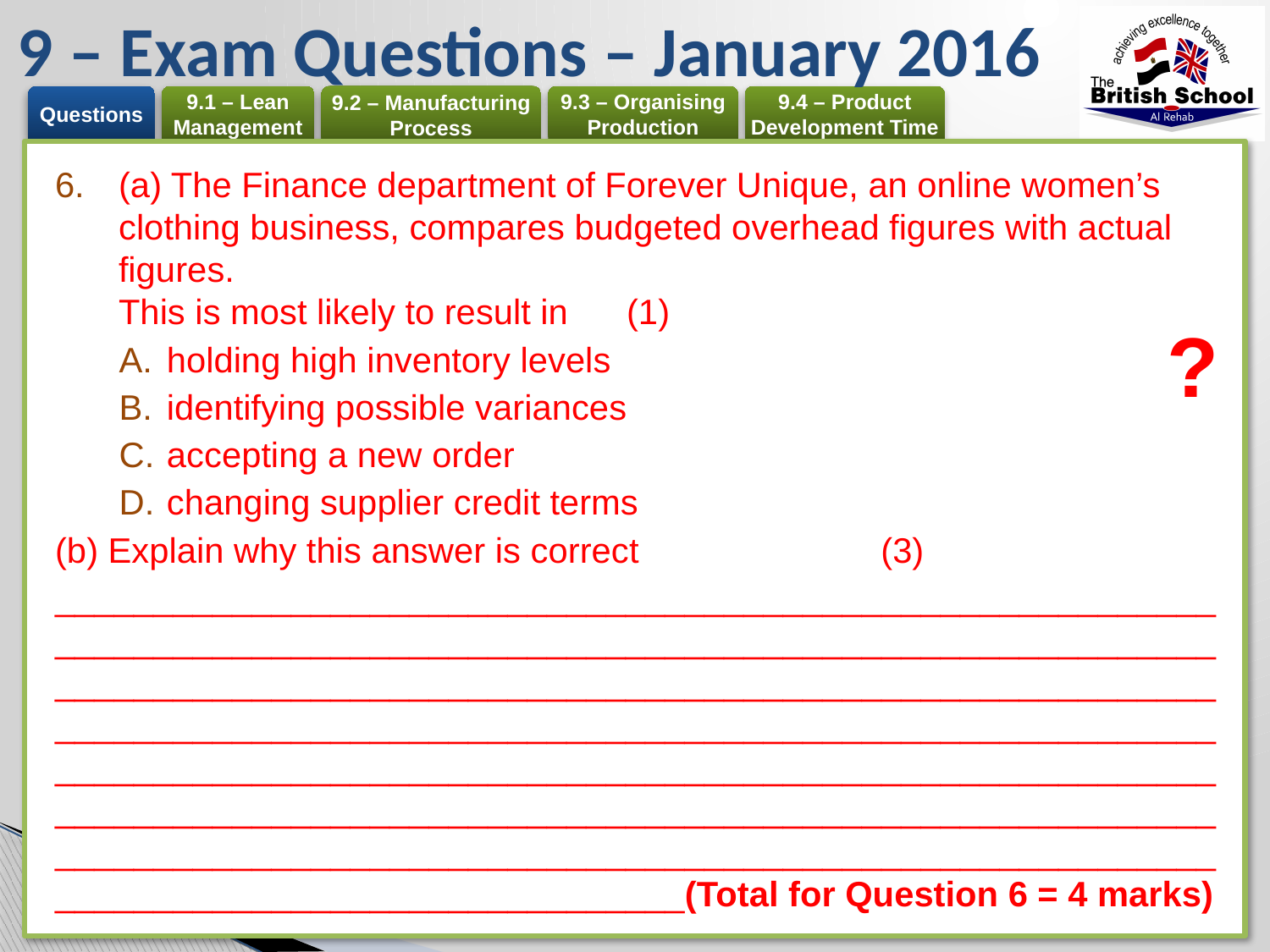

# 9 – Exam Questions – January 2016
(a) The Finance department of Forever Unique, an online women’s clothing business, compares budgeted overhead figures with actual figures.
This is most likely to result in	(1)
holding high inventory levels
identifying possible variances
accepting a new order
changing supplier credit terms
(b) Explain why this answer is correct	(3)
_____________________________________________________________________________________________________________________________________________________________________________________________________________________________________________________________________________________________________________________________________________________________________________________________________________________________________________________________(Total for Question 6 = 4 marks)
?